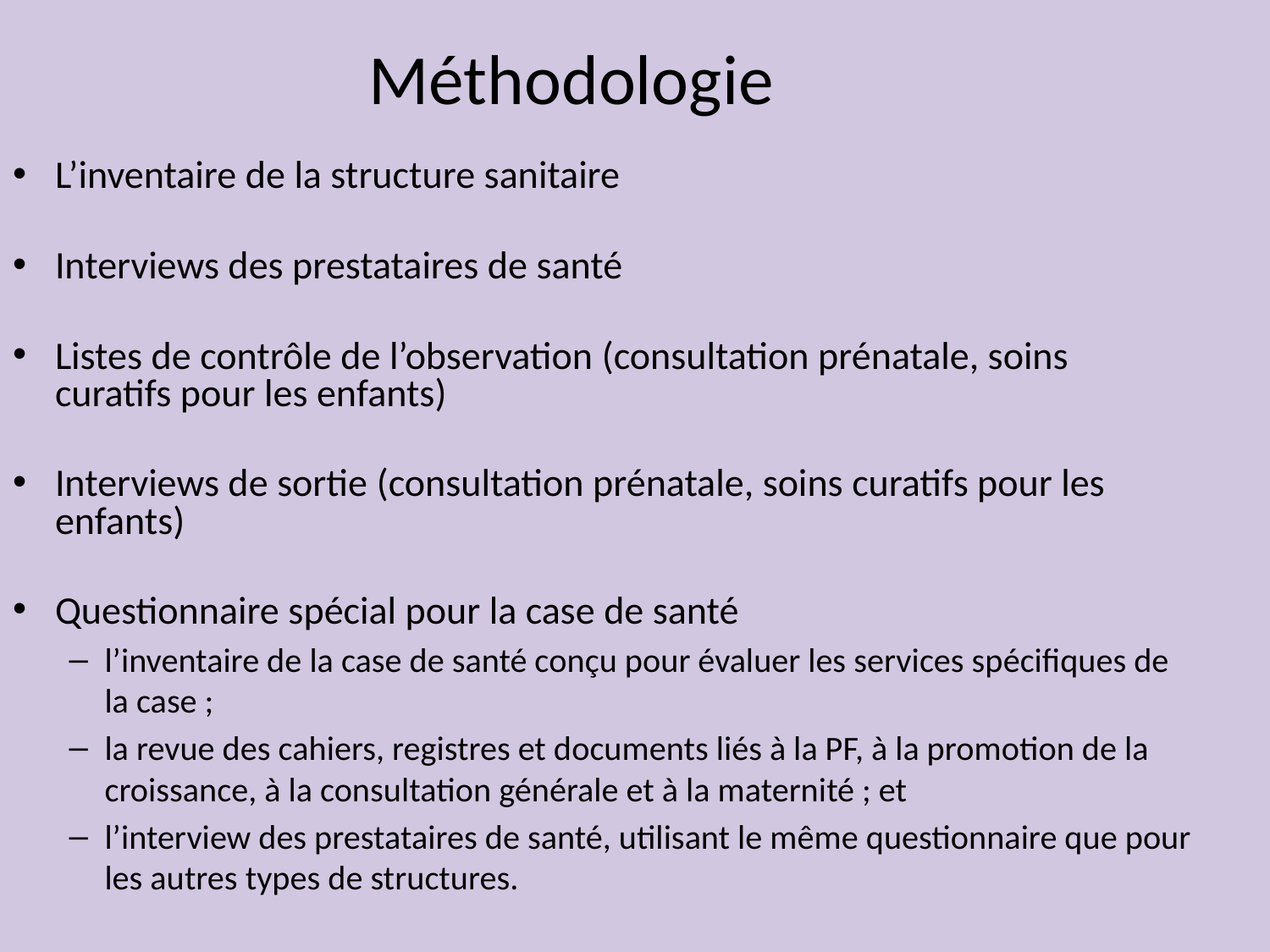

Méthodologie
L’inventaire de la structure sanitaire

Interviews des prestataires de santé

Listes de contrôle de l’observation (consultation prénatale, soins curatifs pour les enfants)

Interviews de sortie (consultation prénatale, soins curatifs pour les enfants)

Questionnaire spécial pour la case de santé
l’inventaire de la case de santé conçu pour évaluer les services spécifiques de la case ;
la revue des cahiers, registres et documents liés à la PF, à la promotion de la croissance, à la consultation générale et à la maternité ; et
l’interview des prestataires de santé, utilisant le même questionnaire que pour les autres types de structures.